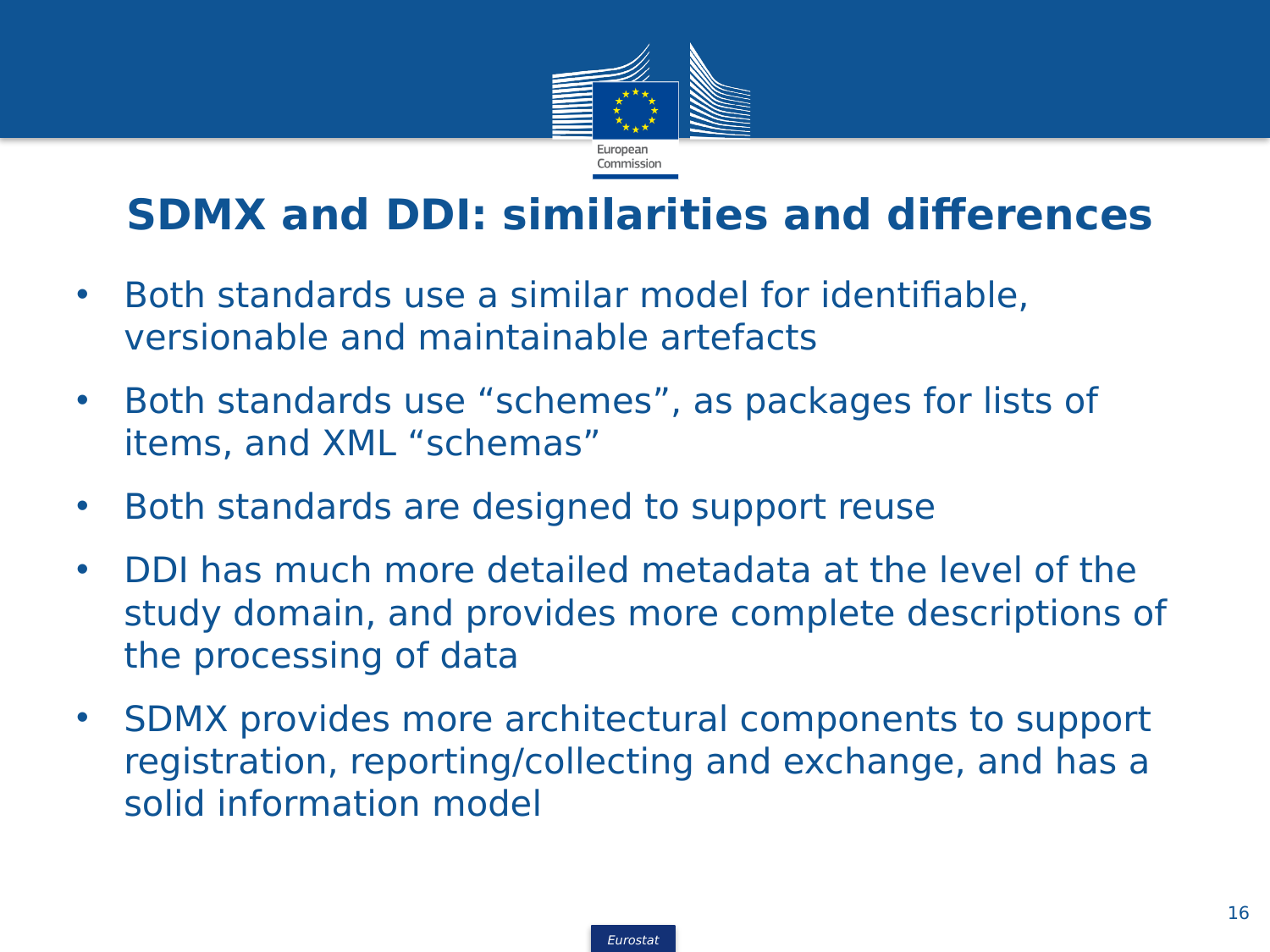

# SDMX and DDI: similarities and differences
Both standards use a similar model for identifiable, versionable and maintainable artefacts
Both standards use “schemes”, as packages for lists of items, and XML “schemas”
Both standards are designed to support reuse
DDI has much more detailed metadata at the level of the study domain, and provides more complete descriptions of the processing of data
SDMX provides more architectural components to support registration, reporting/collecting and exchange, and has a solid information model

16